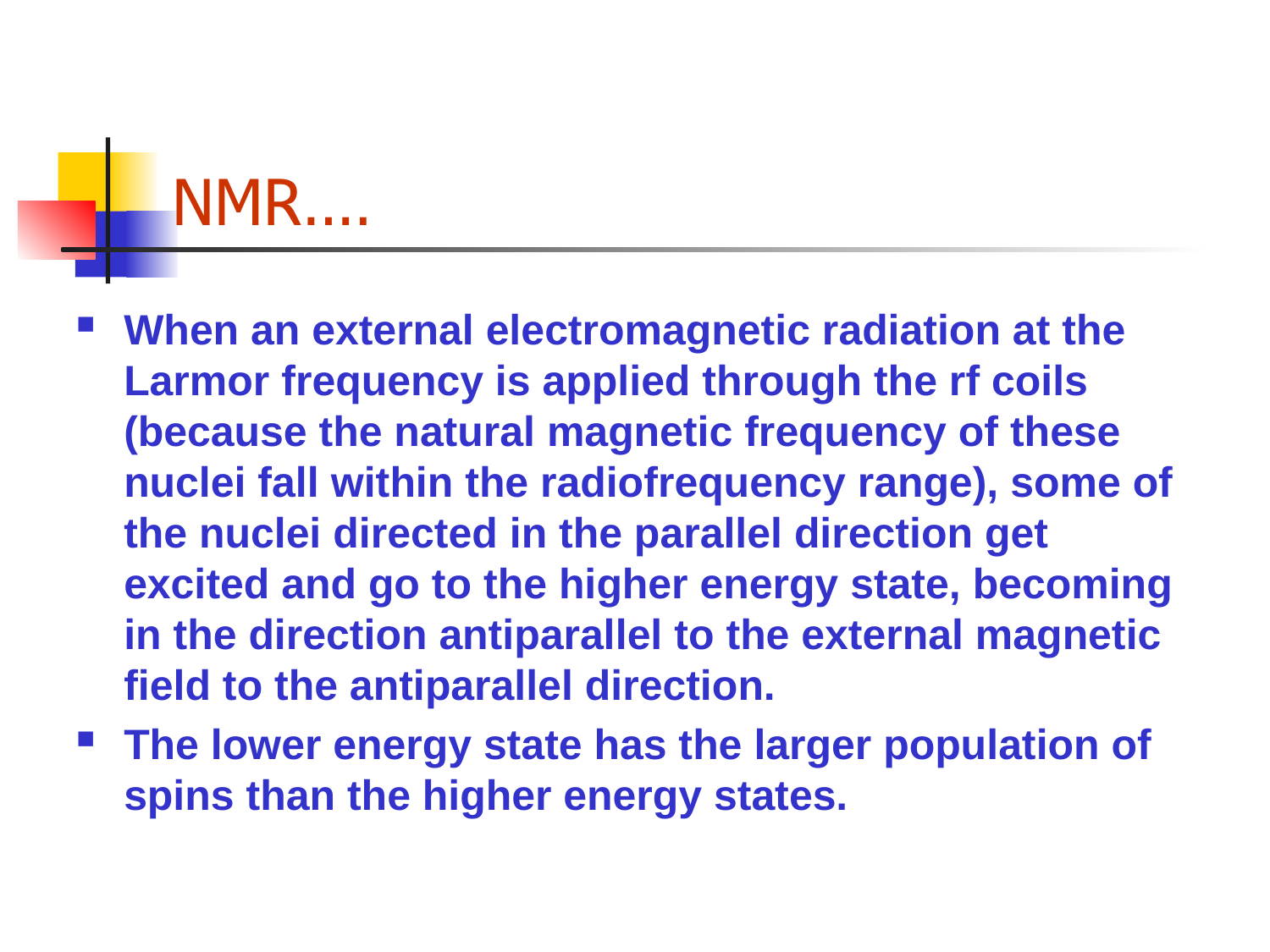

# NMR….
When an external electromagnetic radiation at the Larmor frequency is applied through the rf coils (because the natural magnetic frequency of these nuclei fall within the radiofrequency range), some of the nuclei directed in the parallel direction get excited and go to the higher energy state, becoming in the direction antiparallel to the external magnetic field to the antiparallel direction.
The lower energy state has the larger population of spins than the higher energy states.